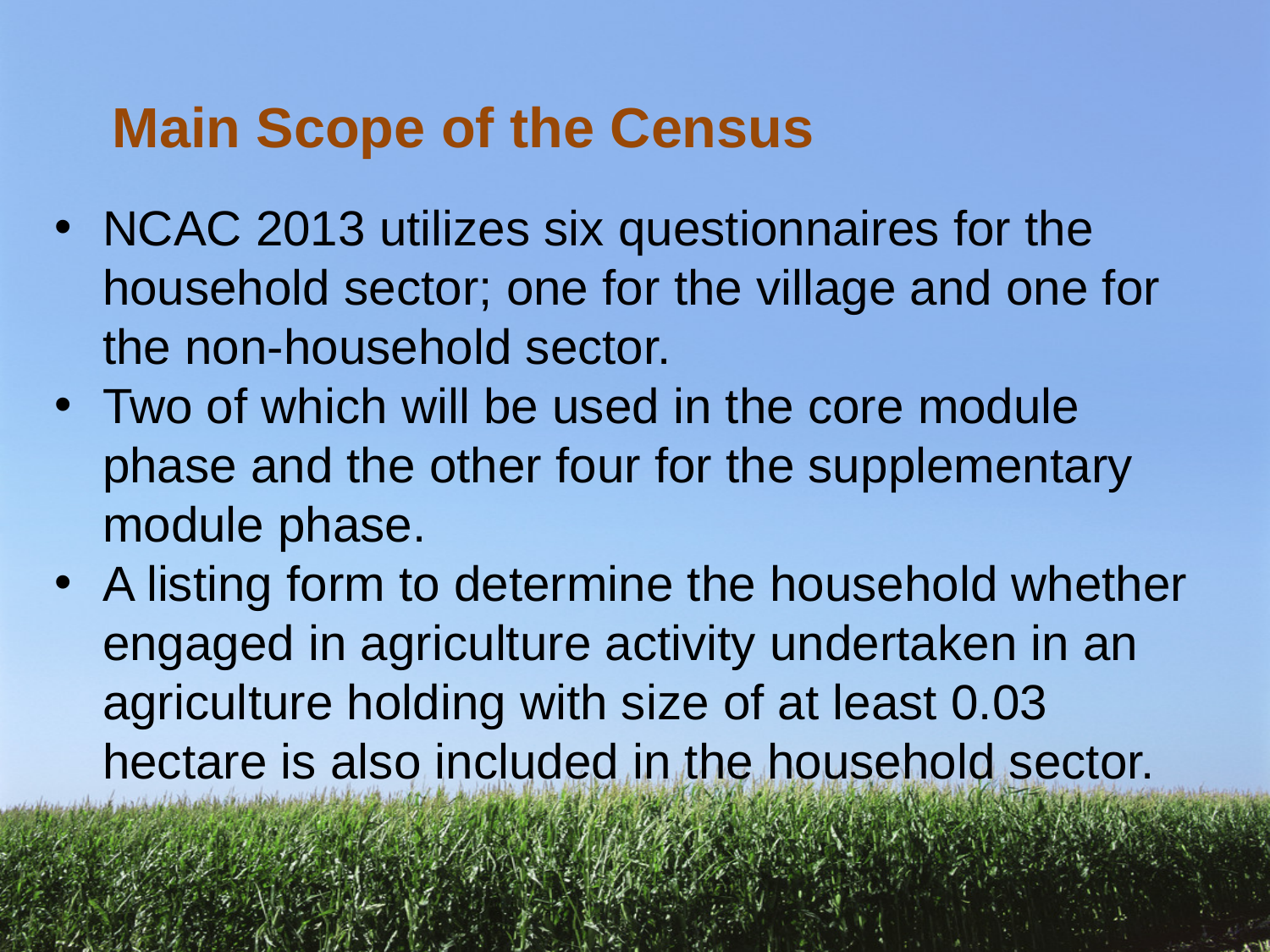

Main Scope of the Census
NCAC 2013 utilizes six questionnaires for the household sector; one for the village and one for the non-household sector.
Two of which will be used in the core module phase and the other four for the supplementary module phase.
A listing form to determine the household whether engaged in agriculture activity undertaken in an agriculture holding with size of at least 0.03 hectare is also included in the household sector.